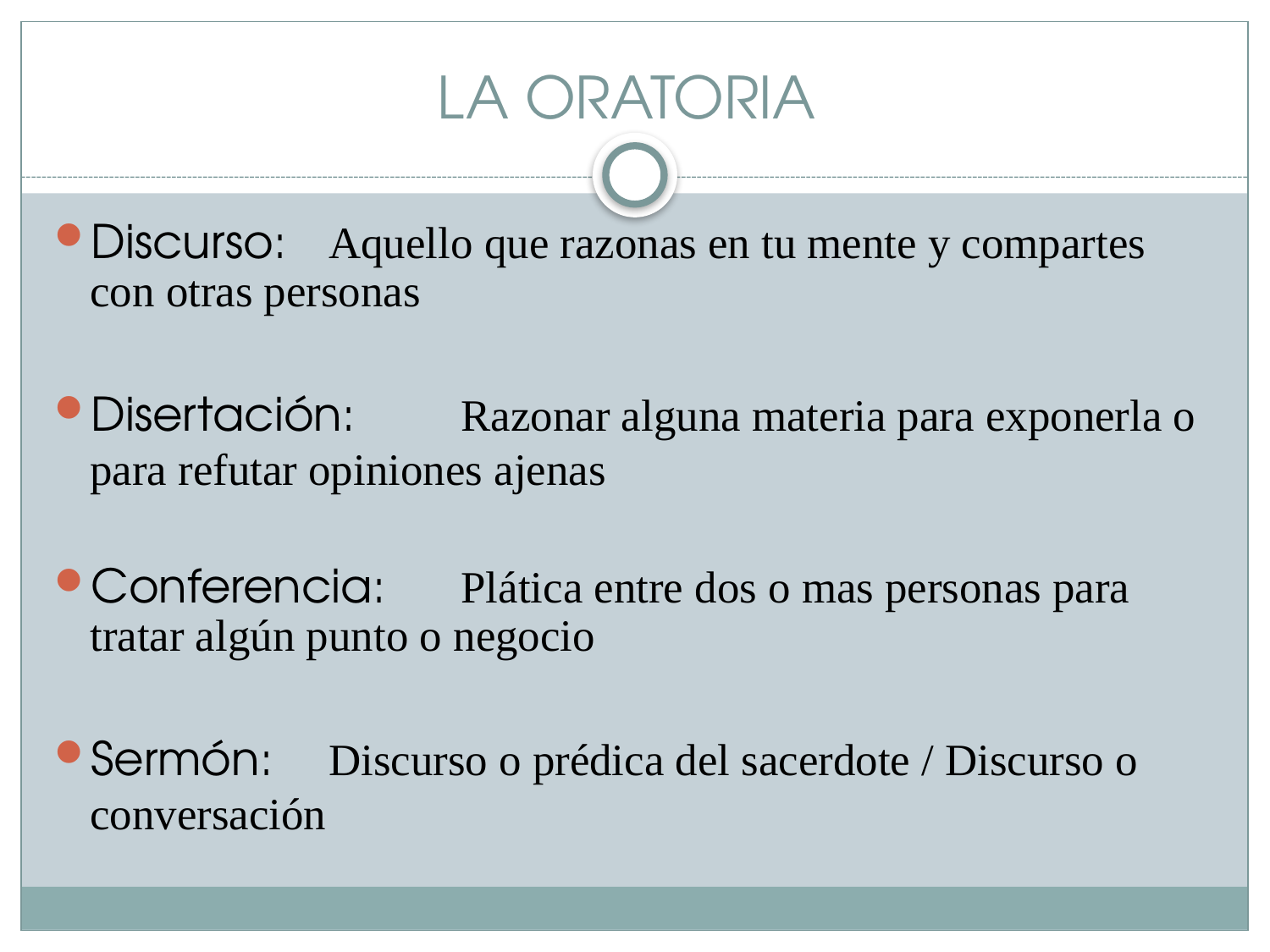

# LA ORATORIA
Discurso:		Aquello que razonas en tu mente y compartes con otras personas

Disertación:	 Razonar alguna materia para exponerla o para refutar opiniones ajenas

Conferencia:	 Plática entre dos o mas personas para tratar algún punto o negocio

Sermón: 		Discurso o prédica del sacerdote / Discurso o conversación